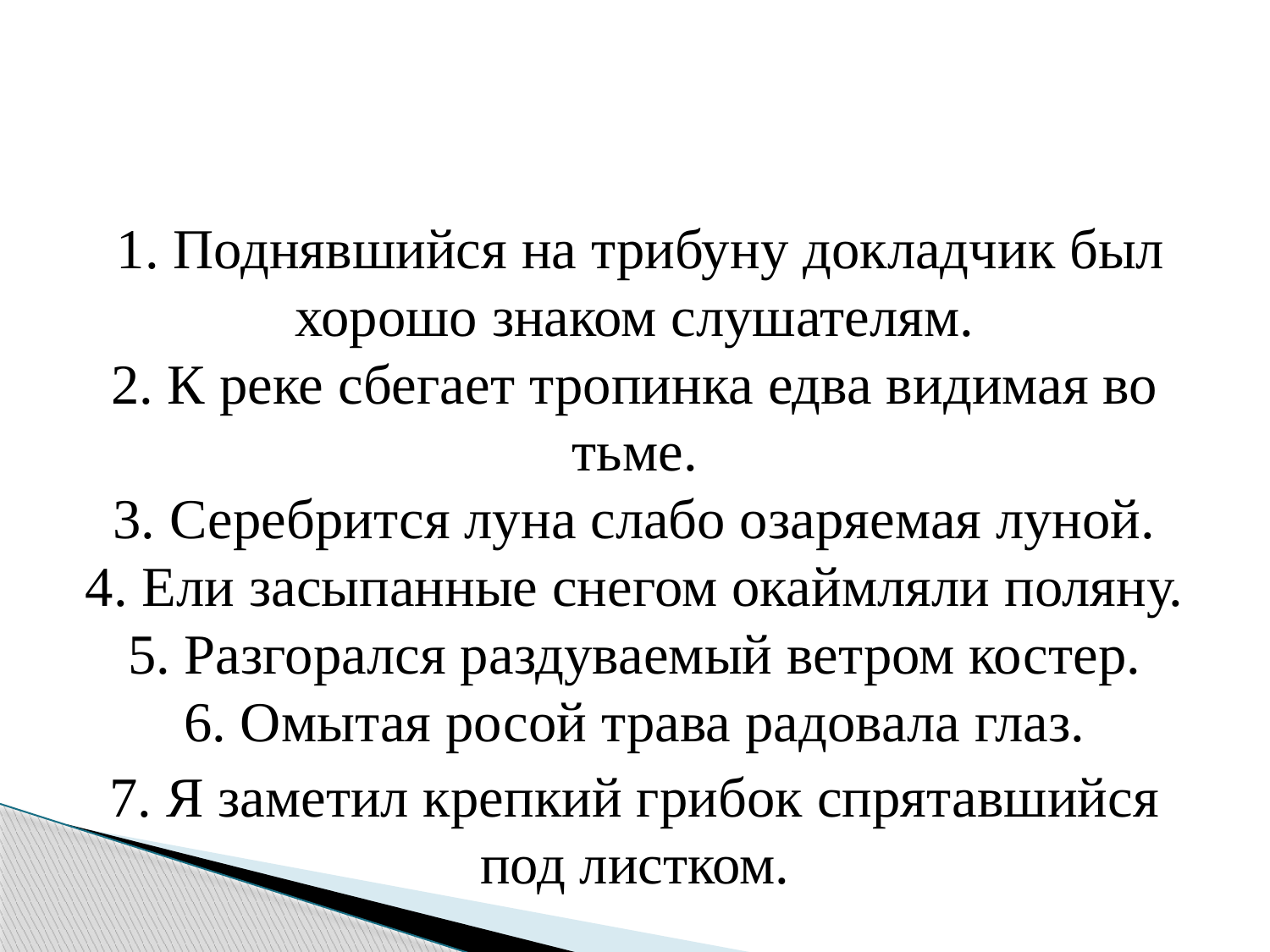

#
 1. Поднявшийся на трибуну докладчик был хорошо знаком слушателям.
2. К реке сбегает тропинка едва видимая во тьме.
3. Серебрится луна слабо озаряемая луной.
4. Ели засыпанные снегом окаймляли поляну.
5. Разгорался раздуваемый ветром костер.
6. Омытая росой трава радовала глаз.
7. Я заметил крепкий грибок спрятавшийся под листком.